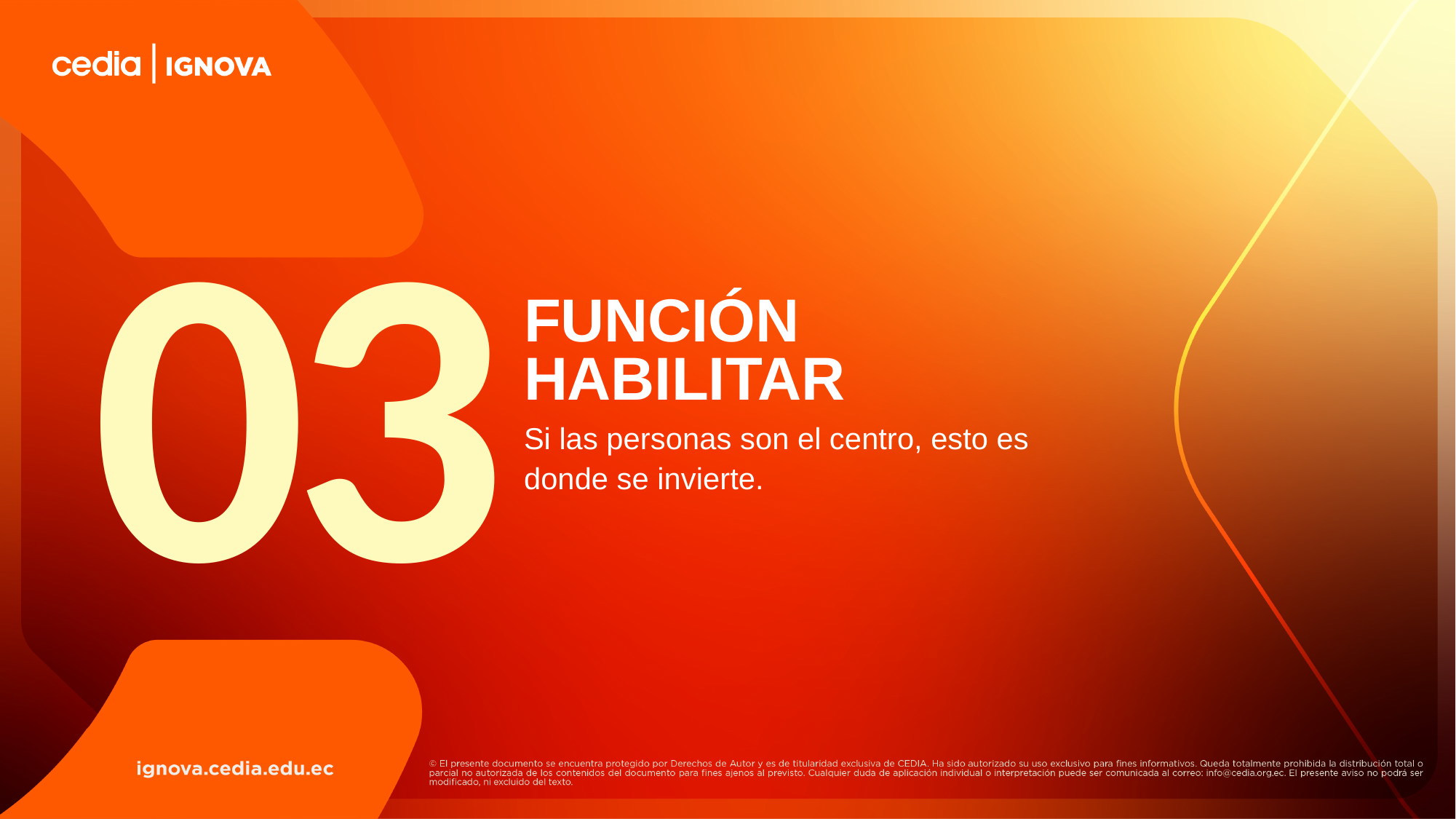

03
FUNCIÓN
HABILITAR
Si las personas son el centro, esto es donde se invierte.